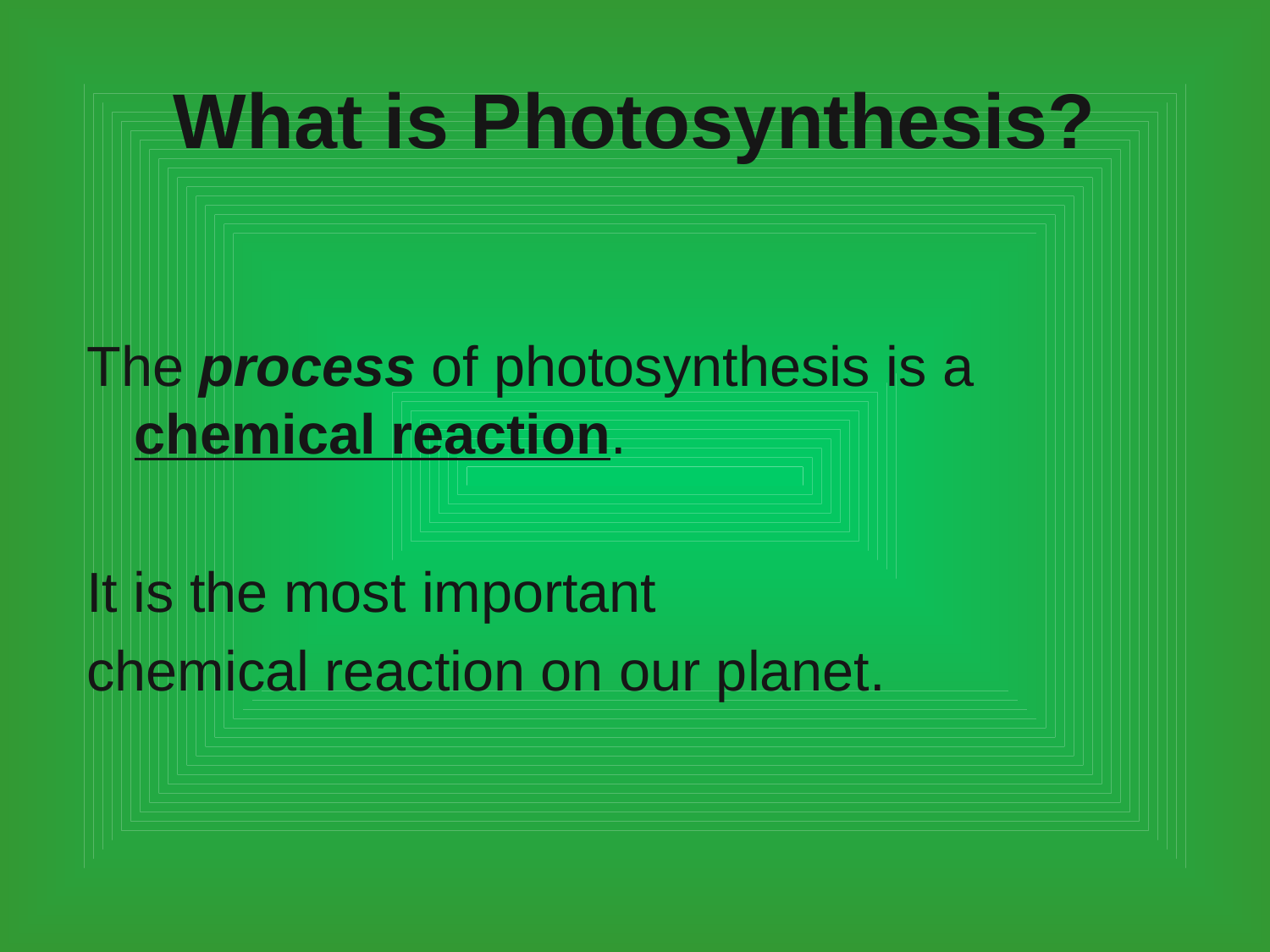

# What is Photosynthesis?
The process of photosynthesis is a chemical reaction.

It is the most important
chemical reaction on our planet.